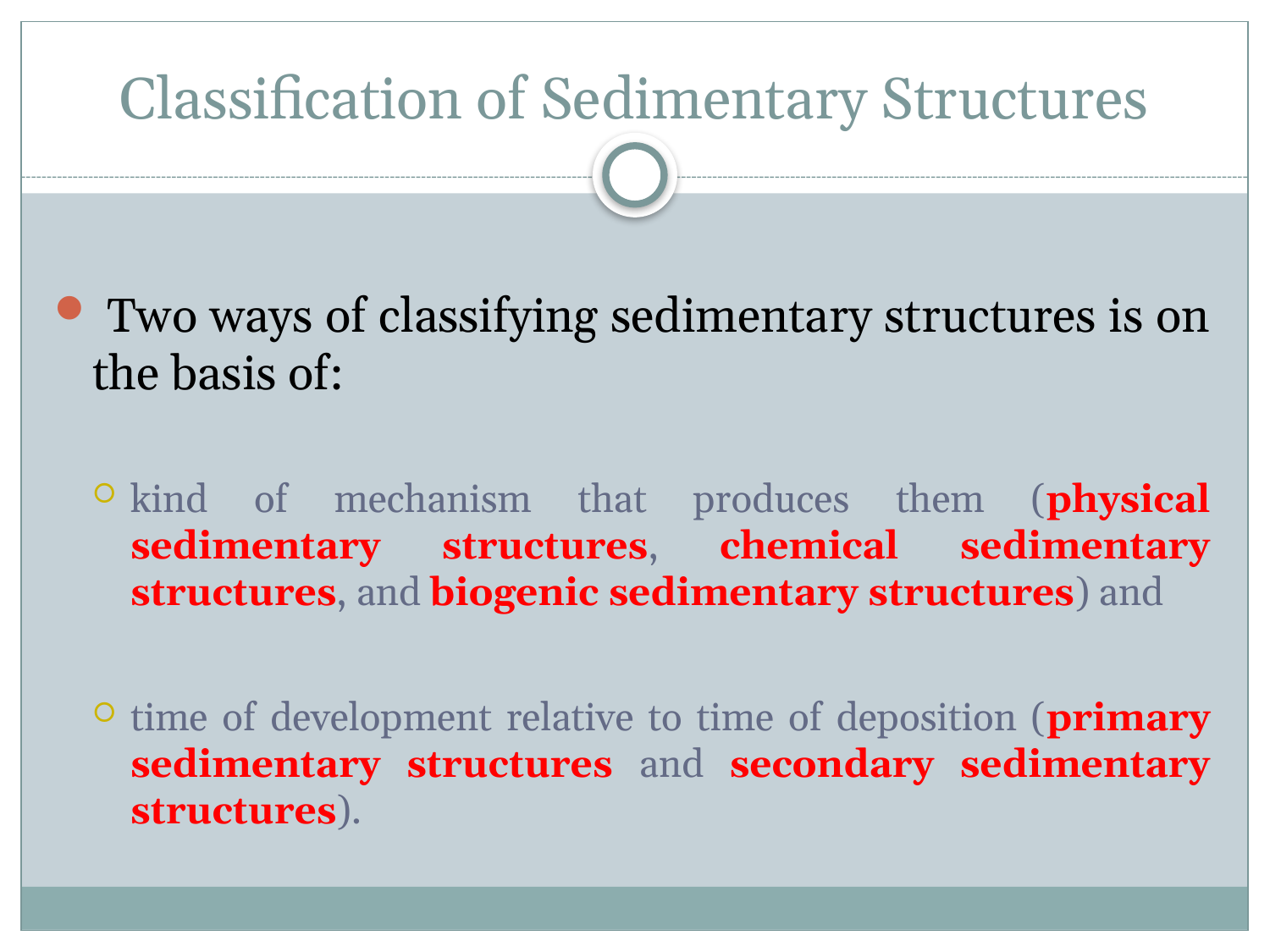

# Classification of Sedimentary Structures

 Two ways of classifying sedimentary structures is on the basis of:

kind of mechanism that produces them (physical sedimentary structures, chemical sedimentary structures, and biogenic sedimentary structures) and

time of development relative to time of deposition (primary sedimentary structures and secondary sedimentary structures).